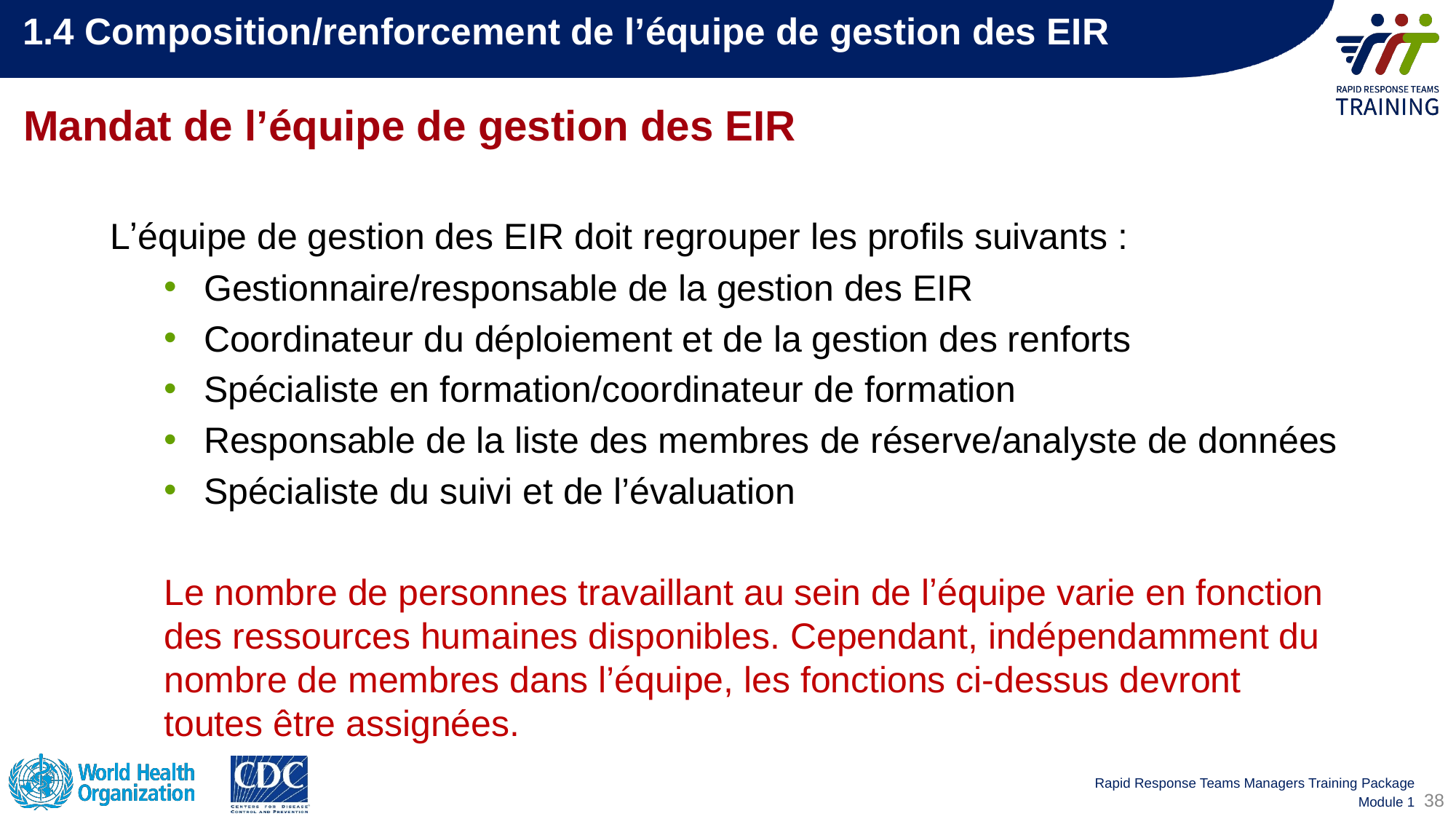

1.4 Composition/renforcement de l’équipe de gestion des EIR
Mandat de l’équipe de gestion des EIR
Lʼéquipe de gestion des EIR doit regrouper les profils suivants :
Gestionnaire/responsable de la gestion des EIR
Coordinateur du déploiement et de la gestion des renforts
Spécialiste en formation/coordinateur de formation
Responsable de la liste des membres de réserve/analyste de données
Spécialiste du suivi et de l’évaluation

Le nombre de personnes travaillant au sein de lʼéquipe varie en fonction des ressources humaines disponibles. Cependant, indépendamment du nombre de membres dans l’équipe, les fonctions ci-dessus devront toutes être assignées.

38